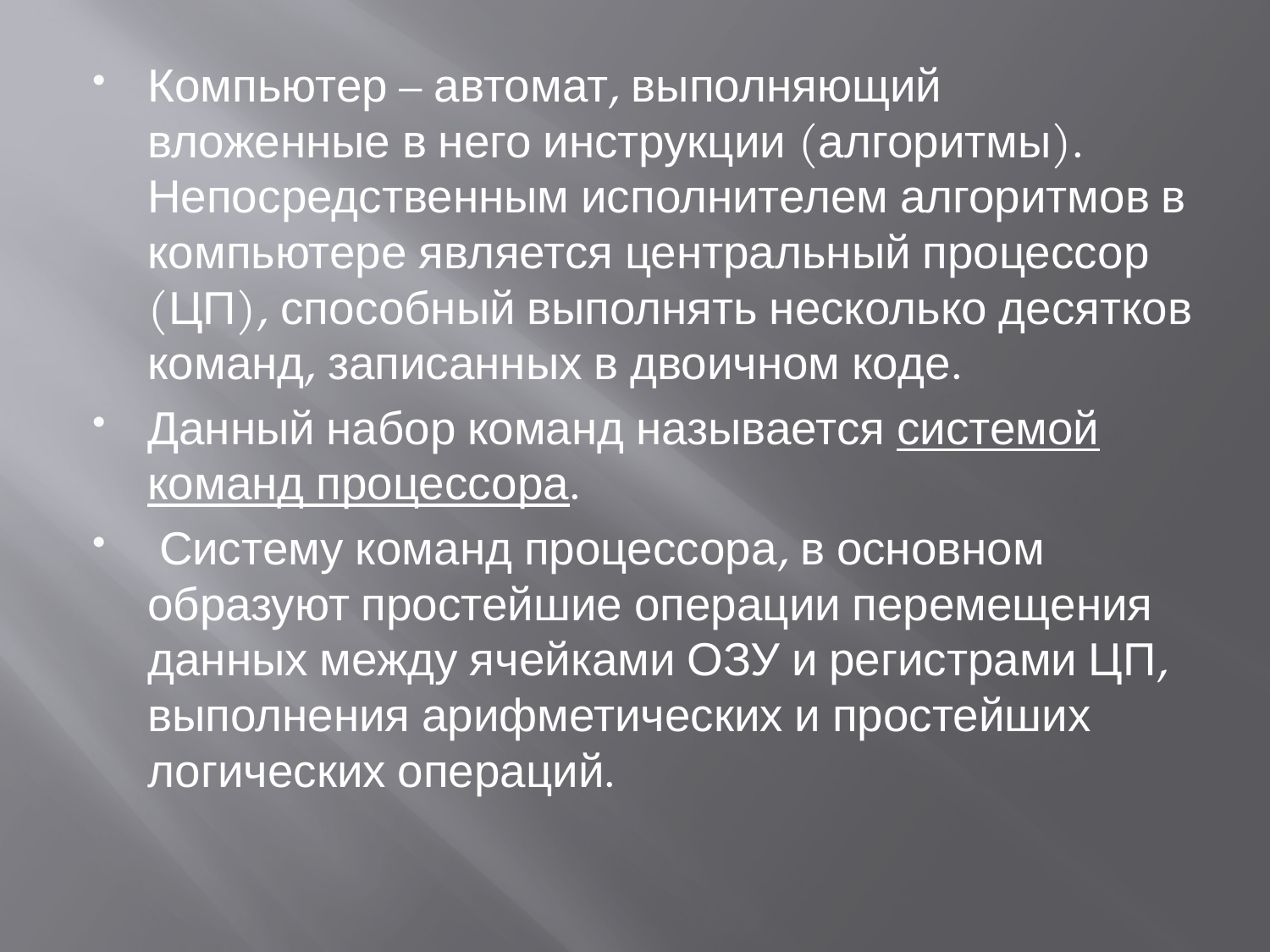

Компьютер – автомат, выполняющий вложенные в него инструкции (алгоритмы). Непосредственным исполнителем алгоритмов в компьютере является центральный процессор (ЦП), способный выполнять несколько десятков команд, записанных в двоичном коде.
Данный набор команд называется системой команд процессора.
 Систему команд процессора, в основном образуют простейшие операции перемещения данных между ячейками ОЗУ и регистрами ЦП, выполнения арифметических и простейших логических операций.